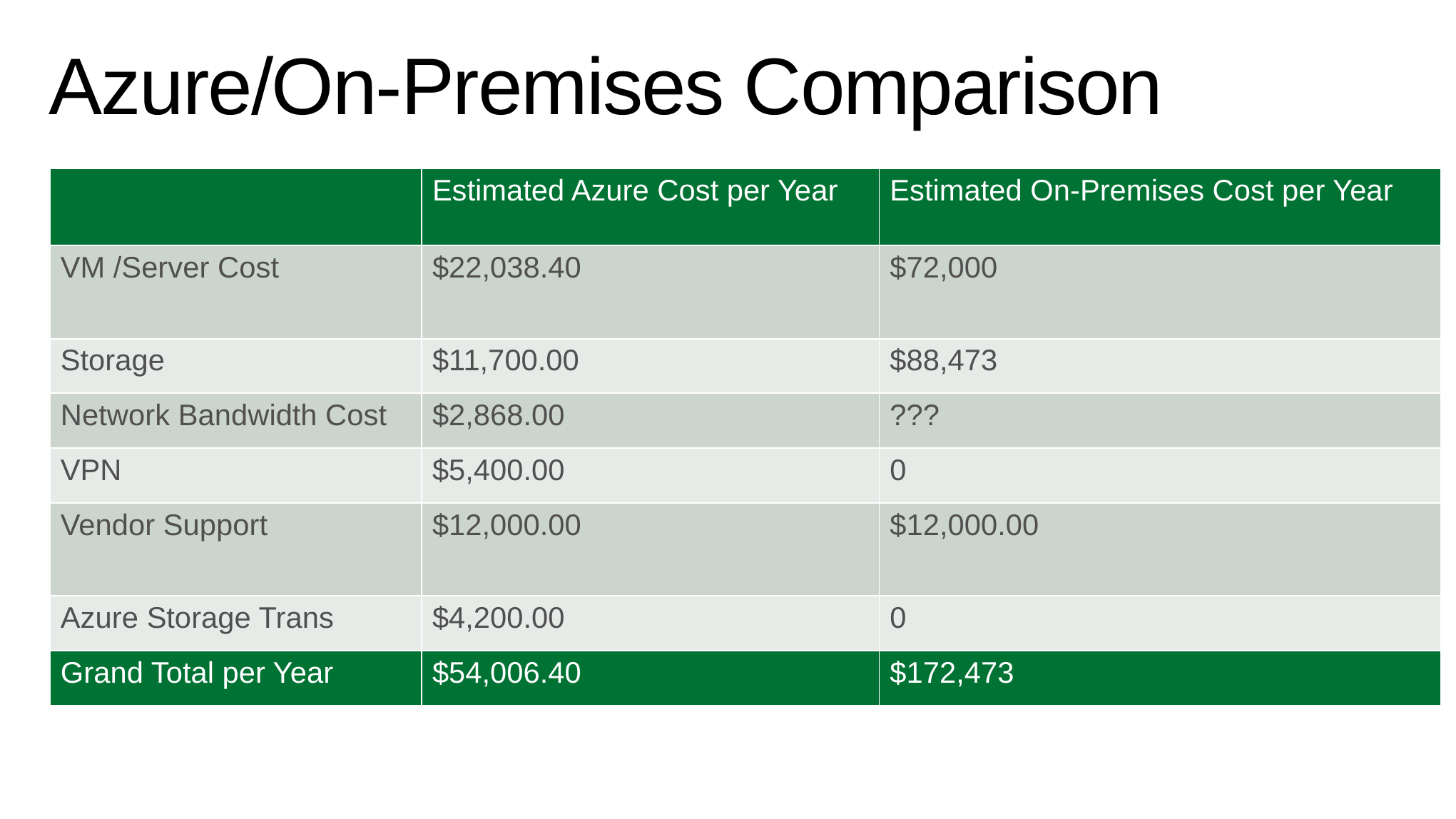

# Azure/On-Premises Comparison
|  | Estimated Azure Cost per Year | Estimated On-Premises Cost per Year |
| --- | --- | --- |
| VM /Server Cost | $22,038.40 | $72,000 |
| Storage | $11,700.00 | $88,473 |
| Network Bandwidth Cost | $2,868.00 | ??? |
| VPN | $5,400.00 | 0 |
| Vendor Support | $12,000.00 | $12,000.00 |
| Azure Storage Trans | $4,200.00 | 0 |
| Grand Total per Year | $54,006.40 | $172,473 |